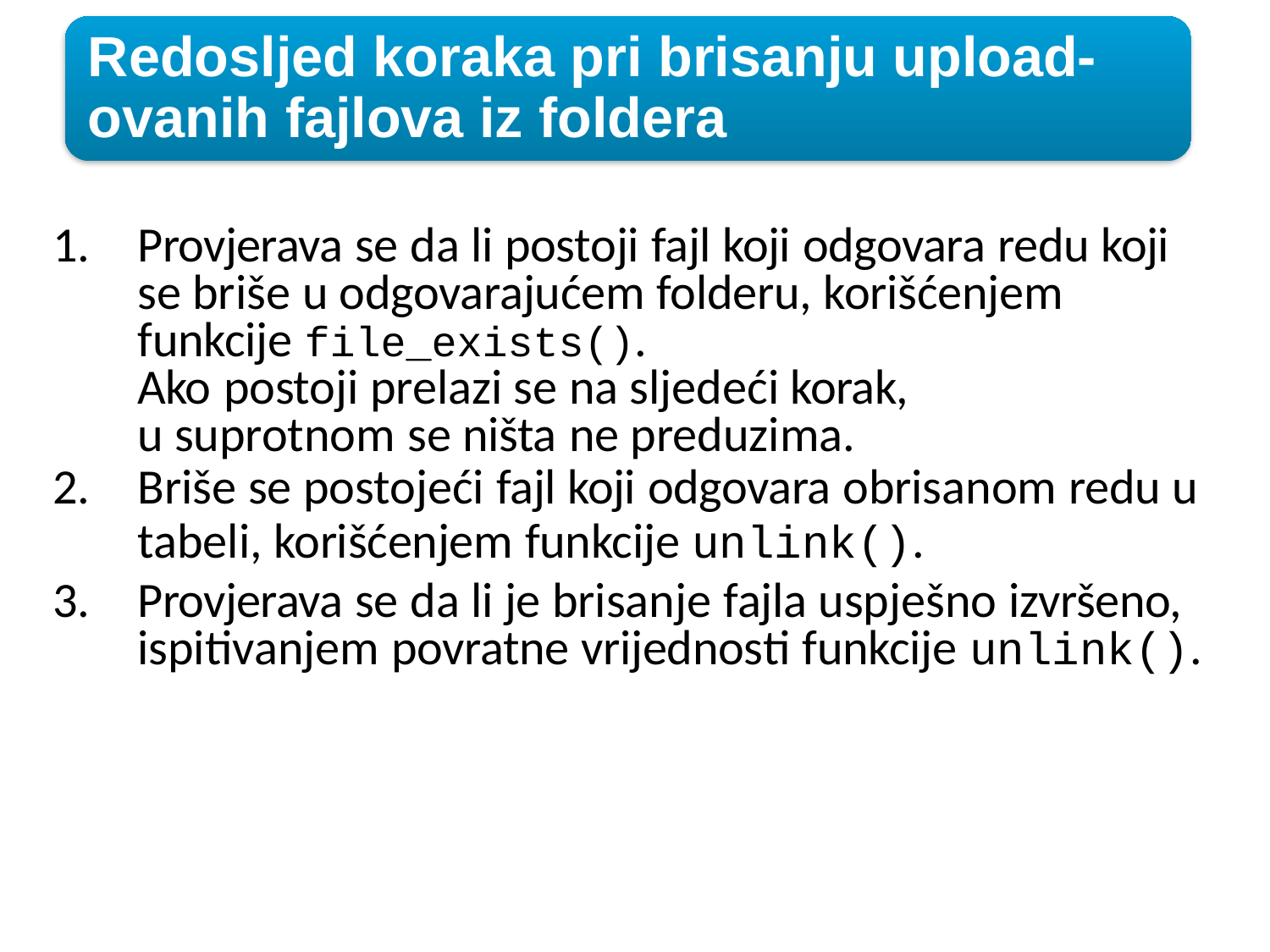

Redosljed koraka pri brisanju upload-ovanih fajlova iz foldera
1. Provjerava se da li postoji fajl koji odgovara redu koji
se briše u odgovarajućem folderu, korišćenjem
funkcije file_exists().
Ako postoji prelazi se na sljedeći korak,
u suprotnom se ništa ne preduzima.
2. Briše se postojeći fajl koji odgovara obrisanom redu u
tabeli, korišćenjem funkcije unlink().
3. Provjerava se da li je brisanje fajla uspješno izvršeno,
ispitivanjem povratne vrijednosti funkcije unlink().